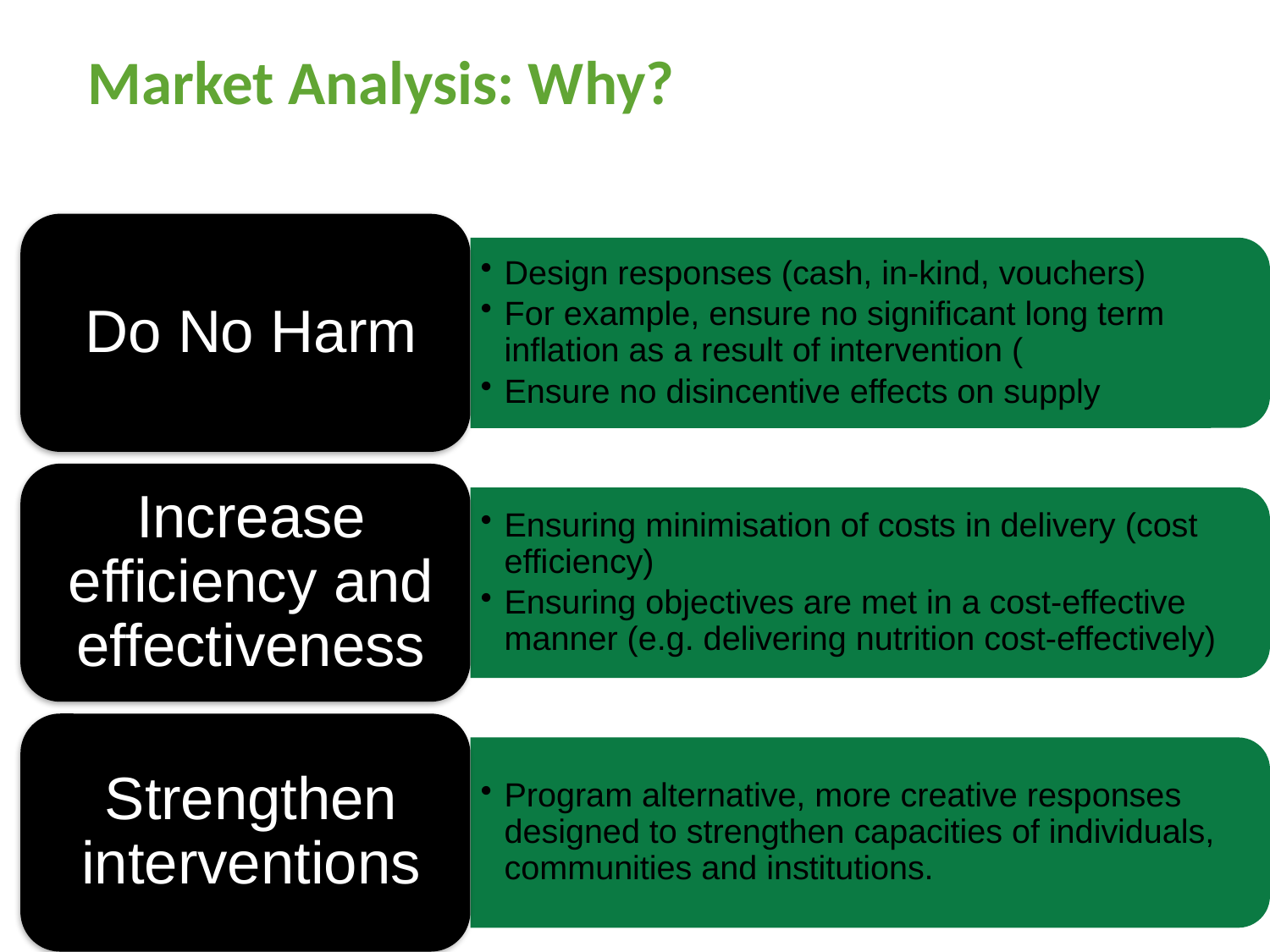

# Market Analysis: Why?
Design responses (cash, in-kind, vouchers)
For example, ensure no significant long term inflation as a result of intervention (
Ensure no disincentive effects on supply
Do No Harm
Ensuring minimisation of costs in delivery (cost efficiency)
Ensuring objectives are met in a cost-effective manner (e.g. delivering nutrition cost-effectively)
Increase efficiency and effectiveness
Program alternative, more creative responses designed to strengthen capacities of individuals, communities and institutions.
Strengthen interventions